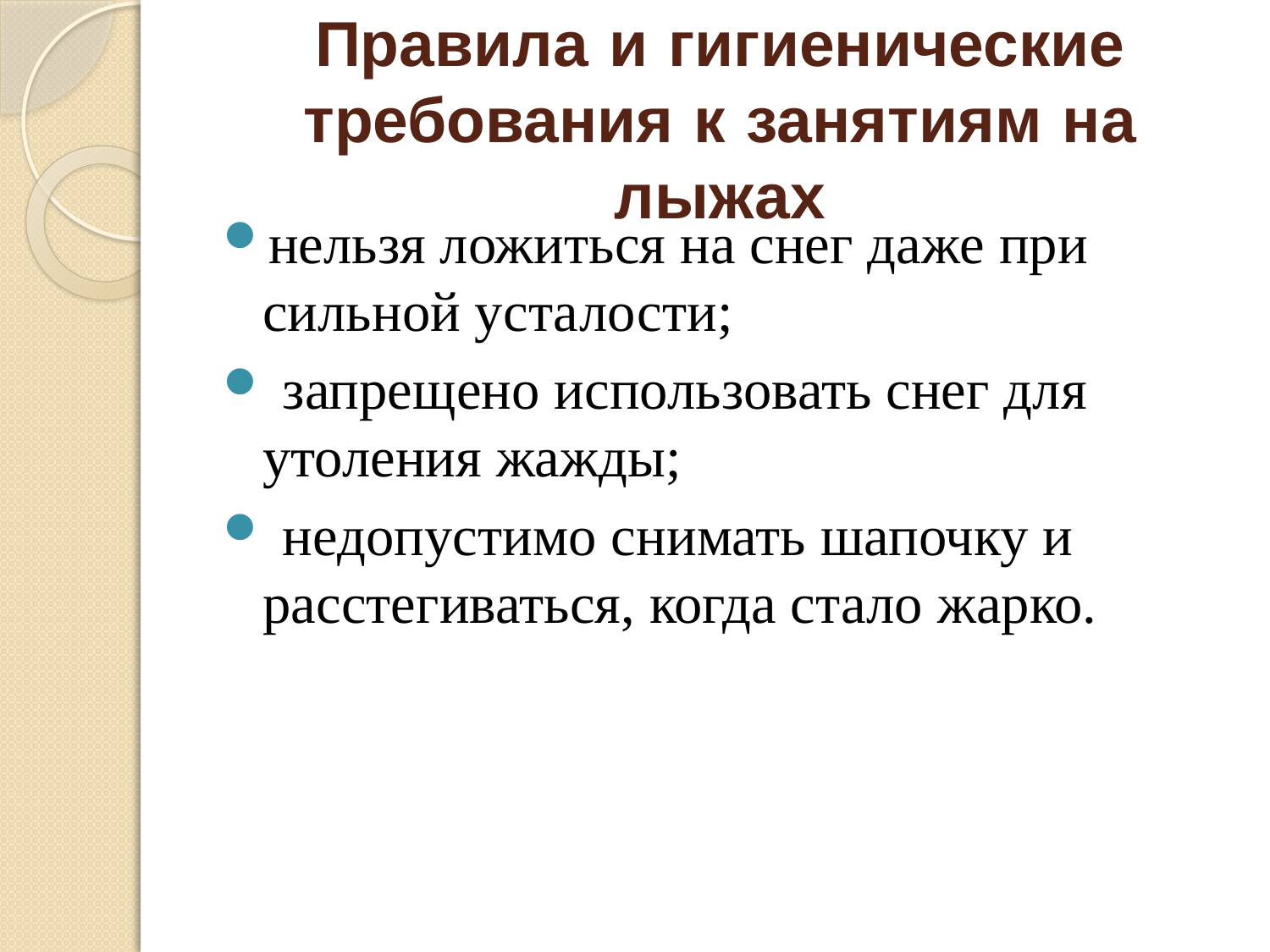

# Правила и гигиенические требования к занятиям на лыжах
нельзя ложиться на снег даже при сильной усталости;
 запрещено использовать снег для утоления жажды;
 недопустимо снимать шапочку и расстегиваться, когда стало жарко.